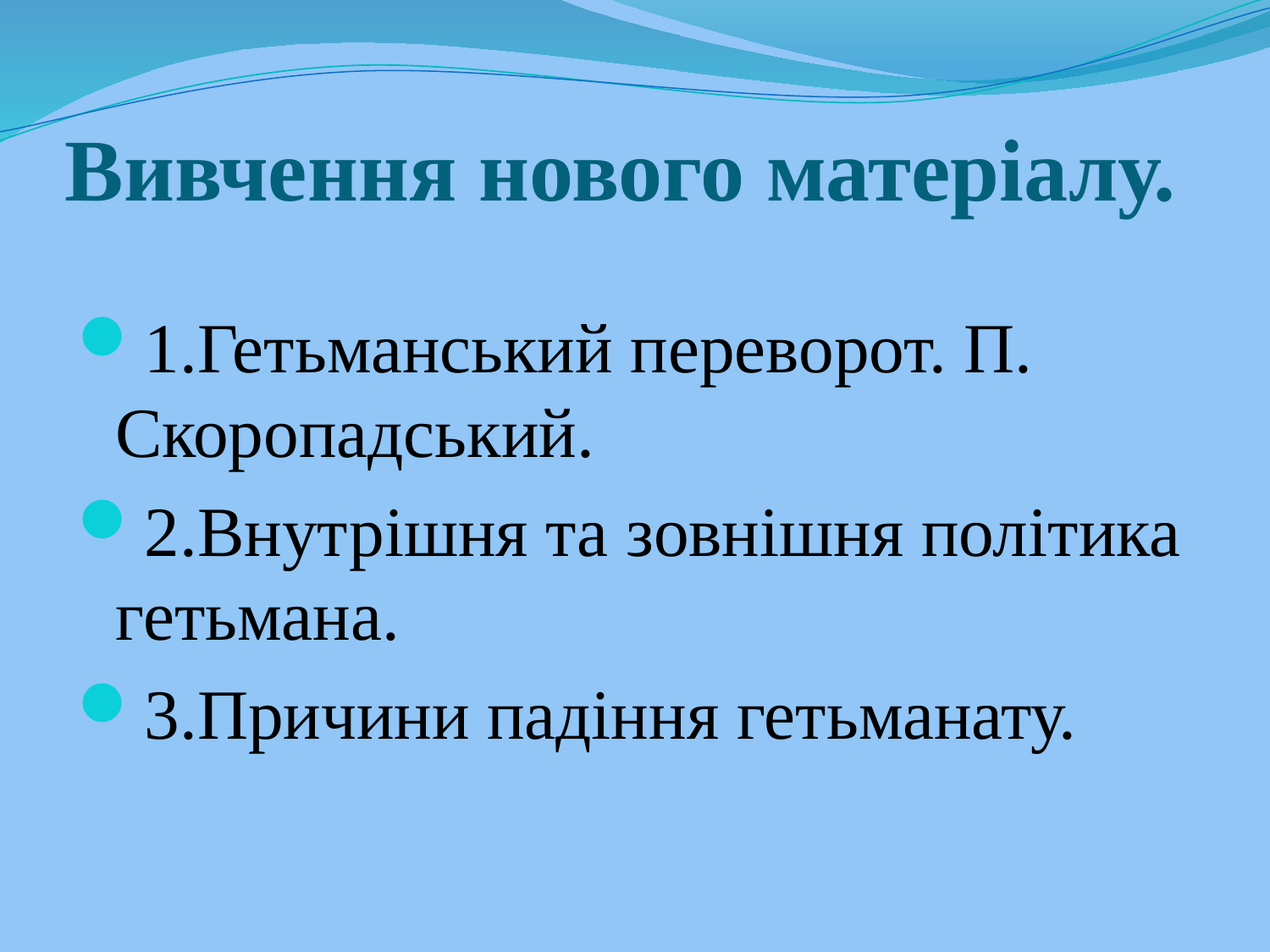

# Вивчення нового матеріалу.
1.Гетьманський переворот. П. Скоропадський.
2.Внутрішня та зовнішня політика гетьмана.
3.Причини падіння гетьманату.